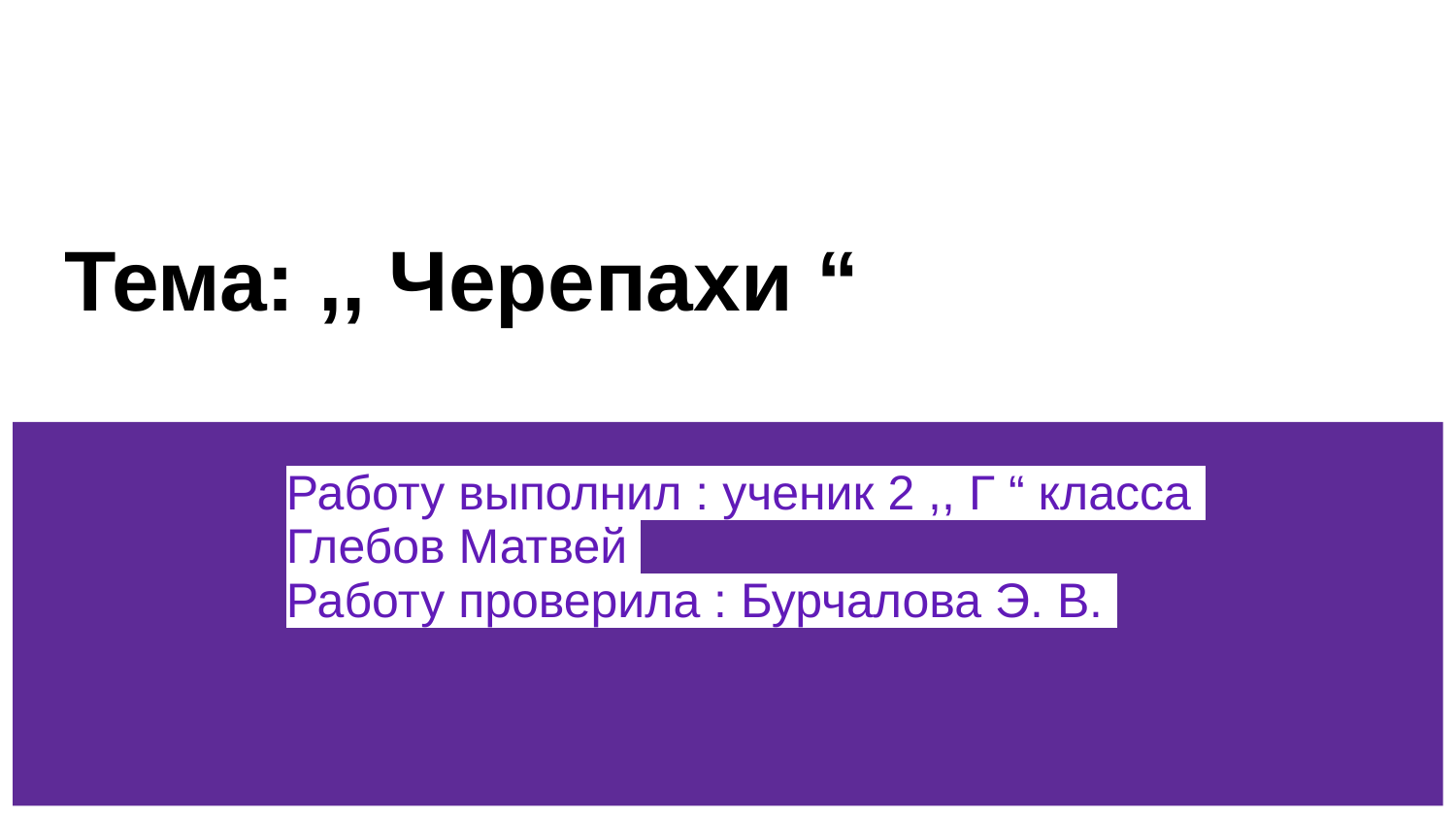

# Тема: ,, Черепахи “
Работу выполнил : ученик 2 ,, Г “ класса
Глебов Матвей
Работу проверила : Бурчалова Э. В.